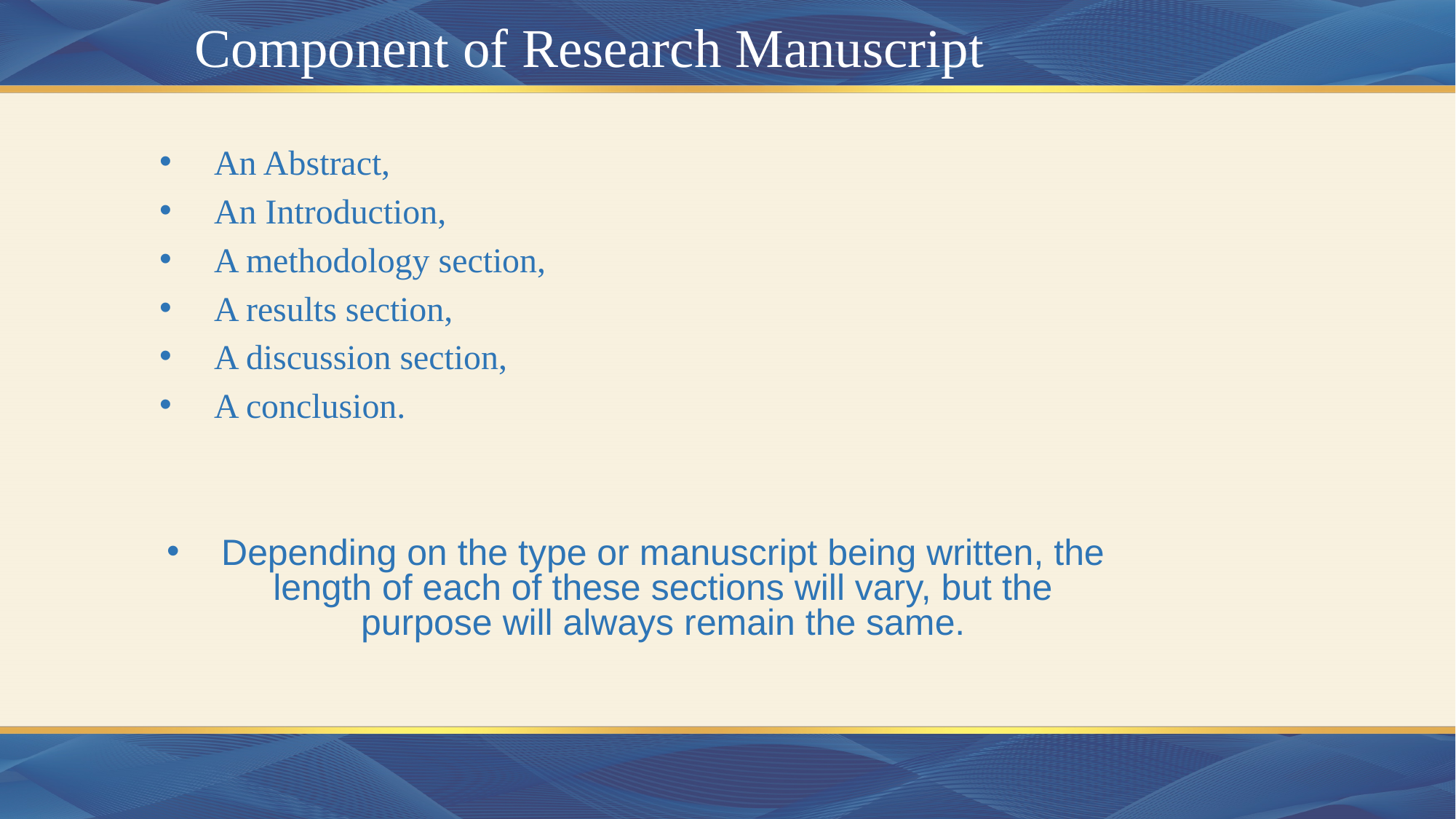

# Component of Research Manuscript
An Abstract,
An Introduction,
A methodology section,
A results section,
A discussion section,
A conclusion.

Depending on the type or manuscript being written, the length of each of these sections will vary, but the purpose will always remain the same.